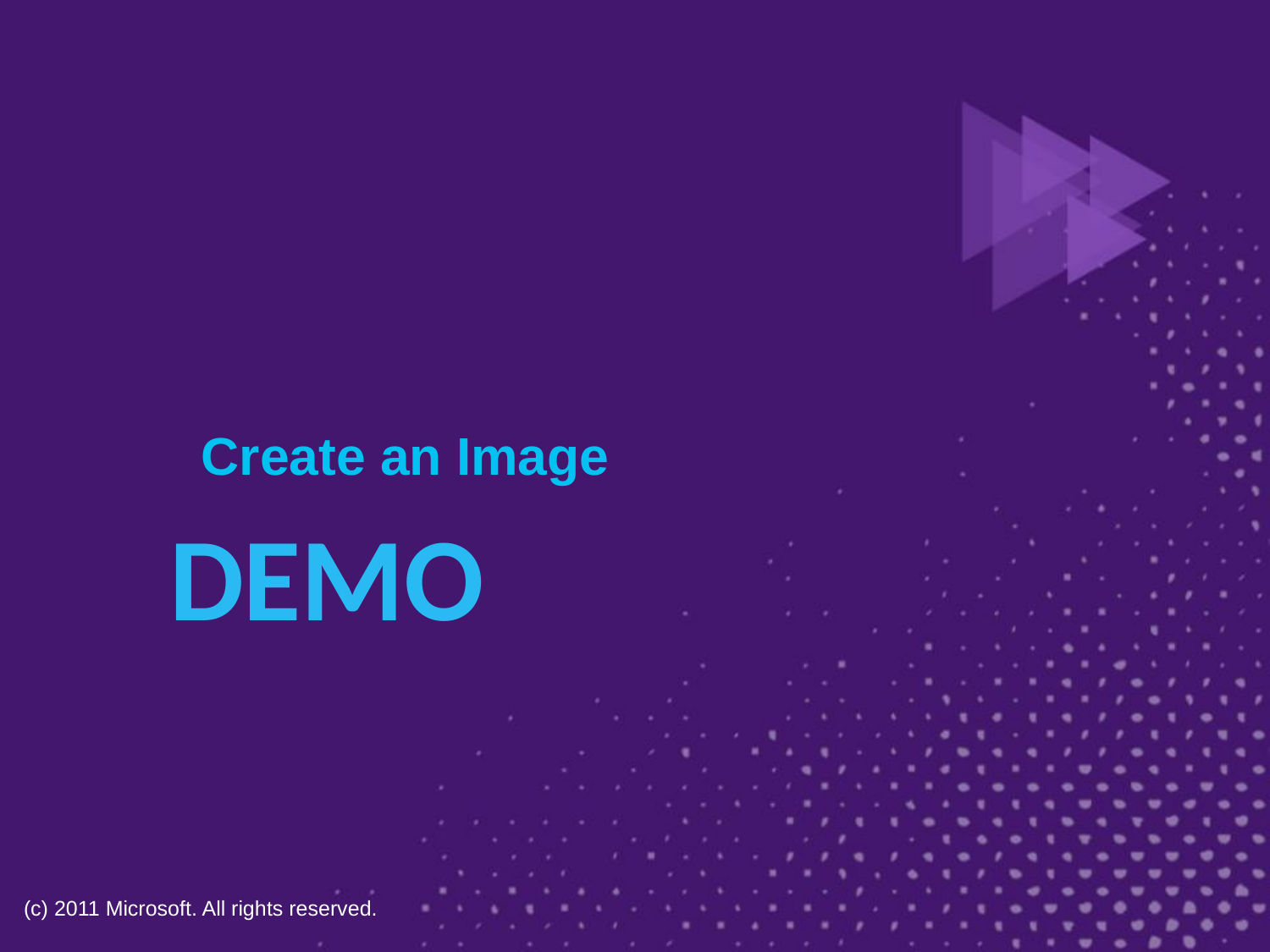

# Create an Image
(c) 2011 Microsoft. All rights reserved.